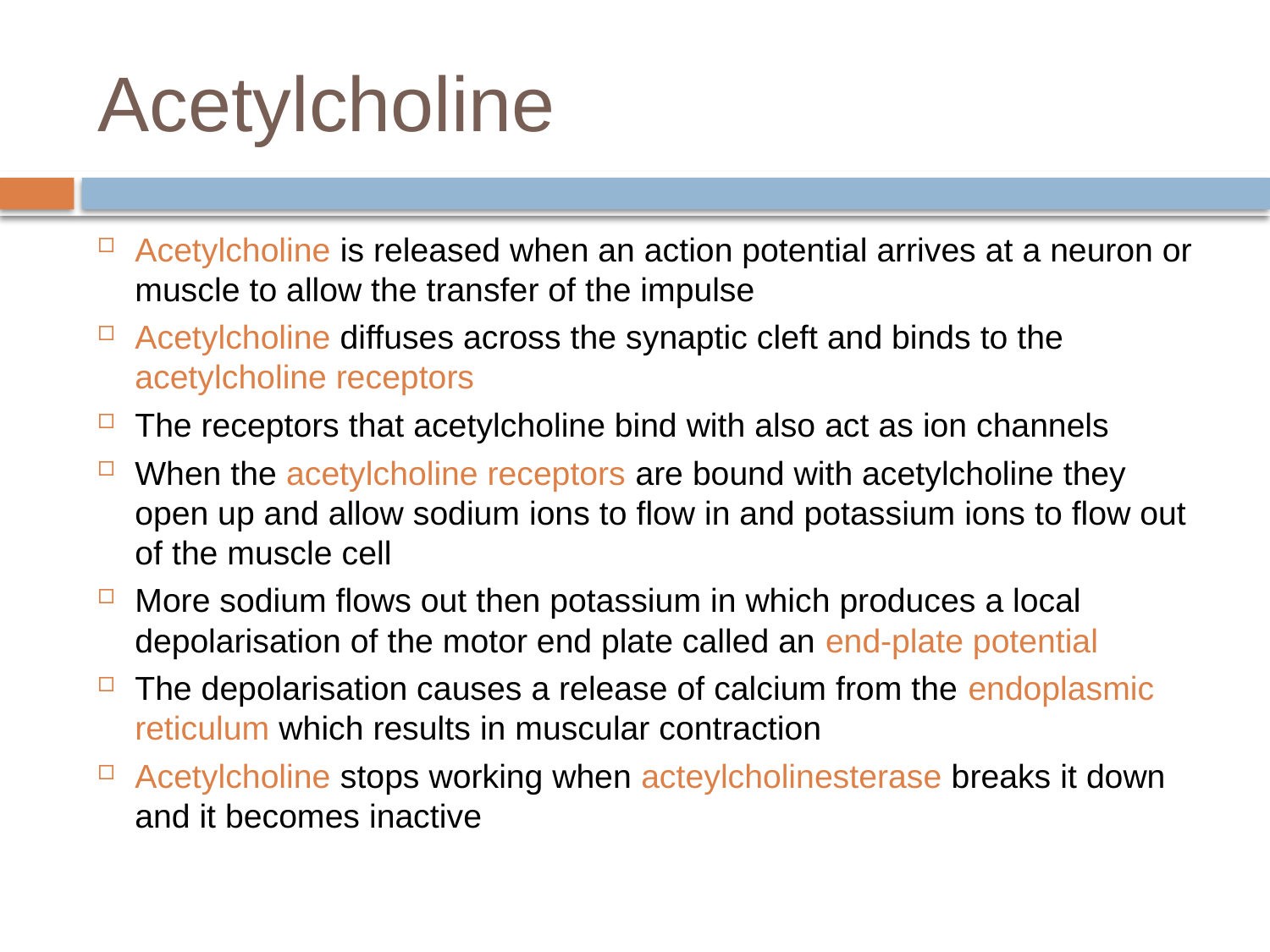

# Acetylcholine
Acetylcholine is released when an action potential arrives at a neuron or muscle to allow the transfer of the impulse
Acetylcholine diffuses across the synaptic cleft and binds to the acetylcholine receptors
The receptors that acetylcholine bind with also act as ion channels
When the acetylcholine receptors are bound with acetylcholine they open up and allow sodium ions to flow in and potassium ions to flow out of the muscle cell
More sodium flows out then potassium in which produces a local depolarisation of the motor end plate called an end-plate potential
The depolarisation causes a release of calcium from the endoplasmic reticulum which results in muscular contraction
Acetylcholine stops working when acteylcholinesterase breaks it down and it becomes inactive